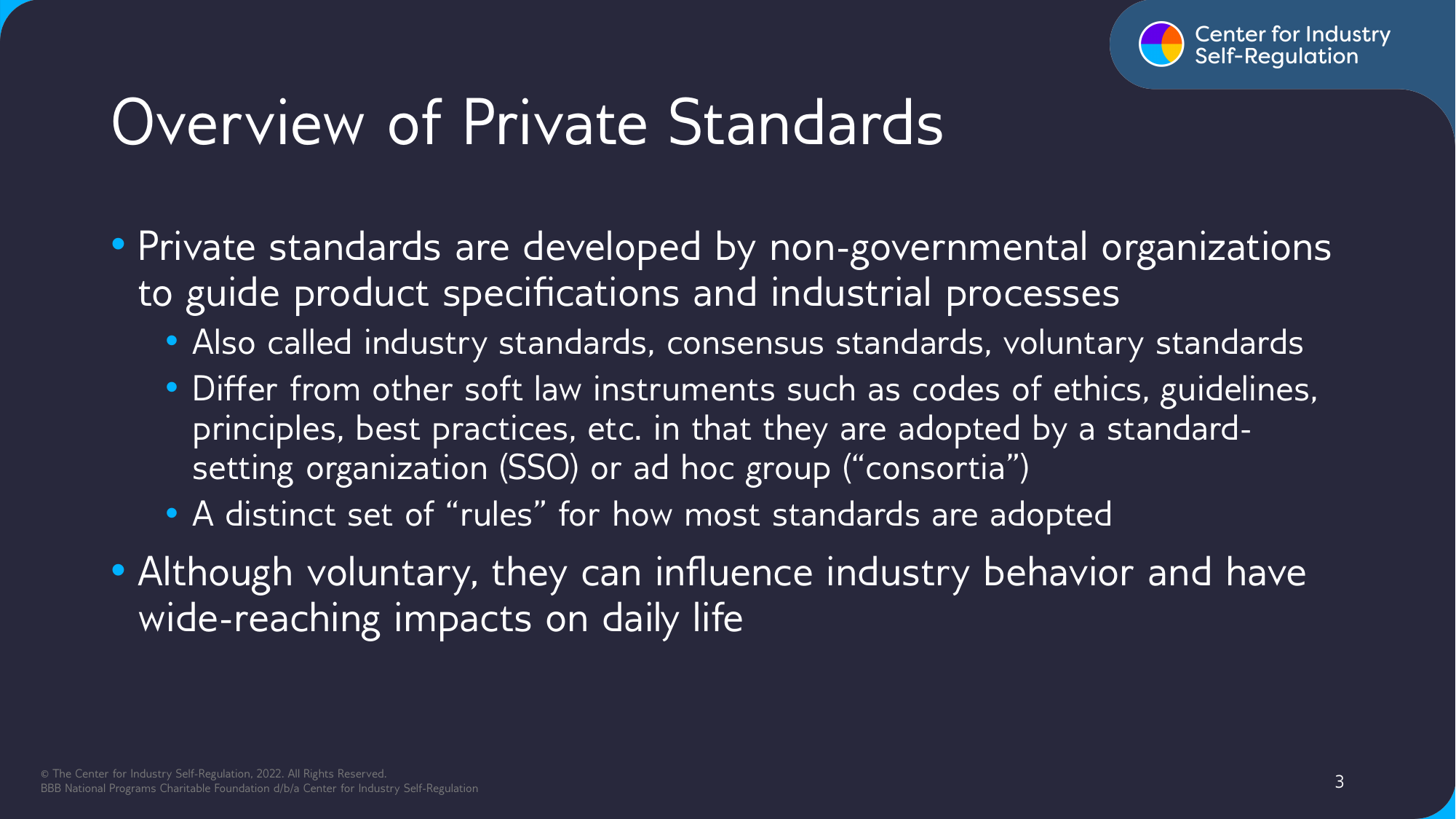

# Overview of Private Standards
Private standards are developed by non-governmental organizations to guide product specifications and industrial processes​
Also called industry standards, consensus standards, voluntary standards​
Differ from other soft law instruments such as codes of ethics, guidelines, principles, best practices, etc. in that they are adopted by a standard-setting organization (SSO) or ad hoc group (“consortia”)​
A distinct set of “rules” for how most standards are adopted​
Although voluntary, they can influence industry behavior and have wide-reaching impacts on daily life​

3